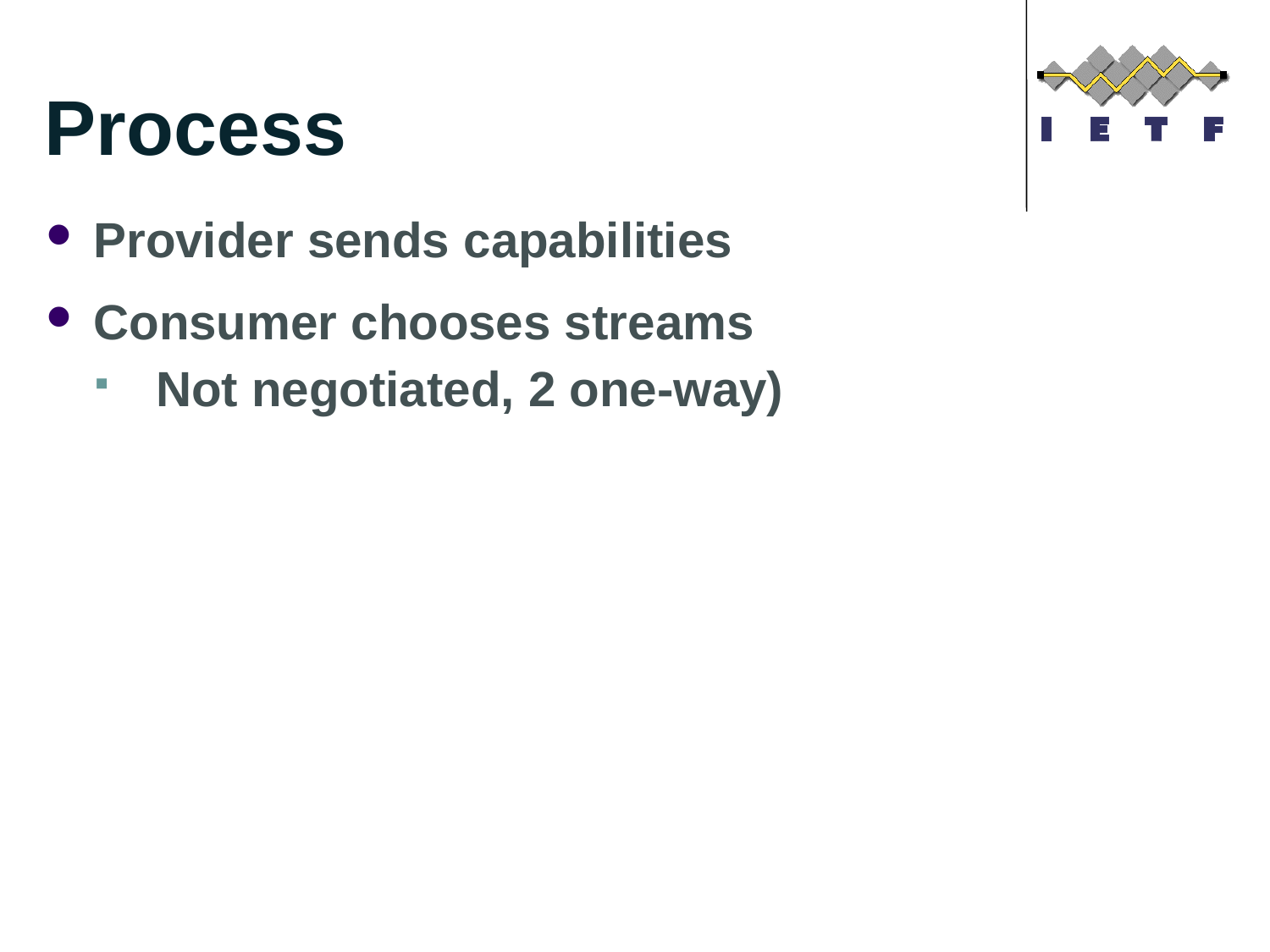

# Process
Provider sends capabilities
Consumer chooses streams
 Not negotiated, 2 one-way)